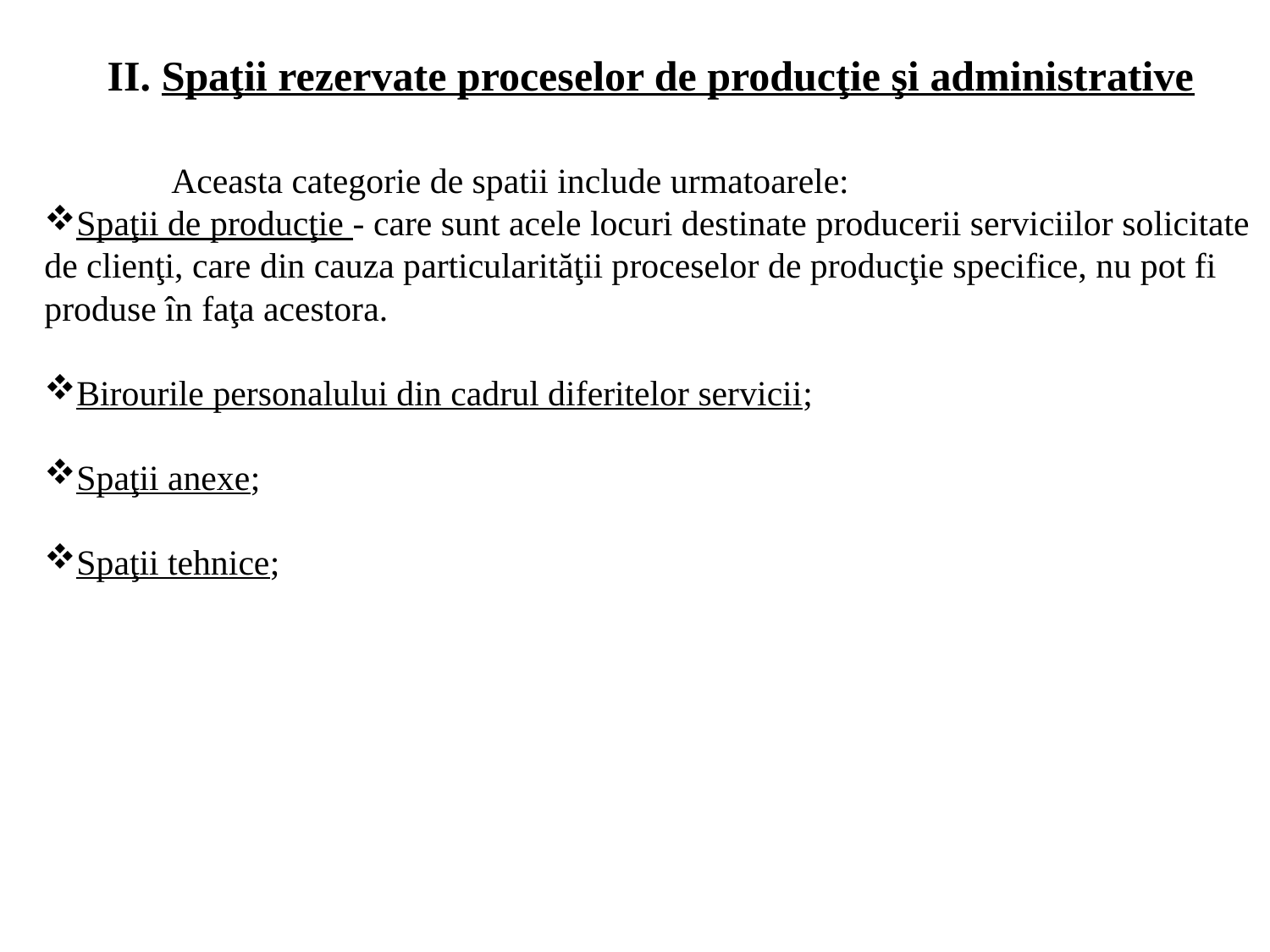

II. Spaţii rezervate proceselor de producţie şi administrative

	Aceasta categorie de spatii include urmatoarele:
Spaţii de producţie - care sunt acele locuri destinate producerii serviciilor solicitate de clienţi, care din cauza particularităţii proceselor de producţie specifice, nu pot fi produse în faţa acestora.

Birourile personalului din cadrul diferitelor servicii;

Spaţii anexe;

Spaţii tehnice;